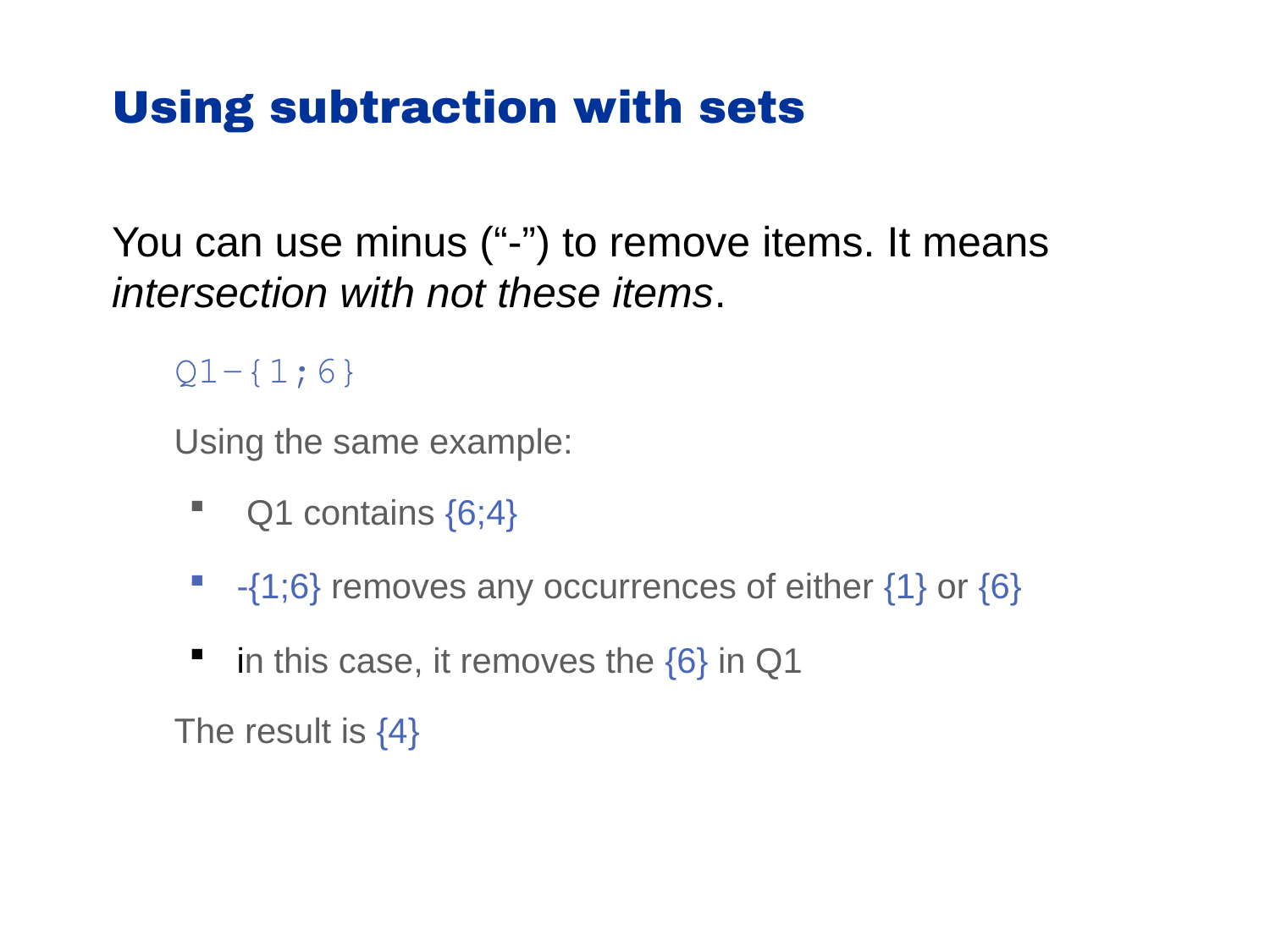

# Using subtraction with sets
You can use minus (“-”) to remove items. It means intersection with not these items.
Q1-{1;6}
Using the same example:
 Q1 contains {6;4}
-{1;6} removes any occurrences of either {1} or {6}
in this case, it removes the {6} in Q1
The result is {4}